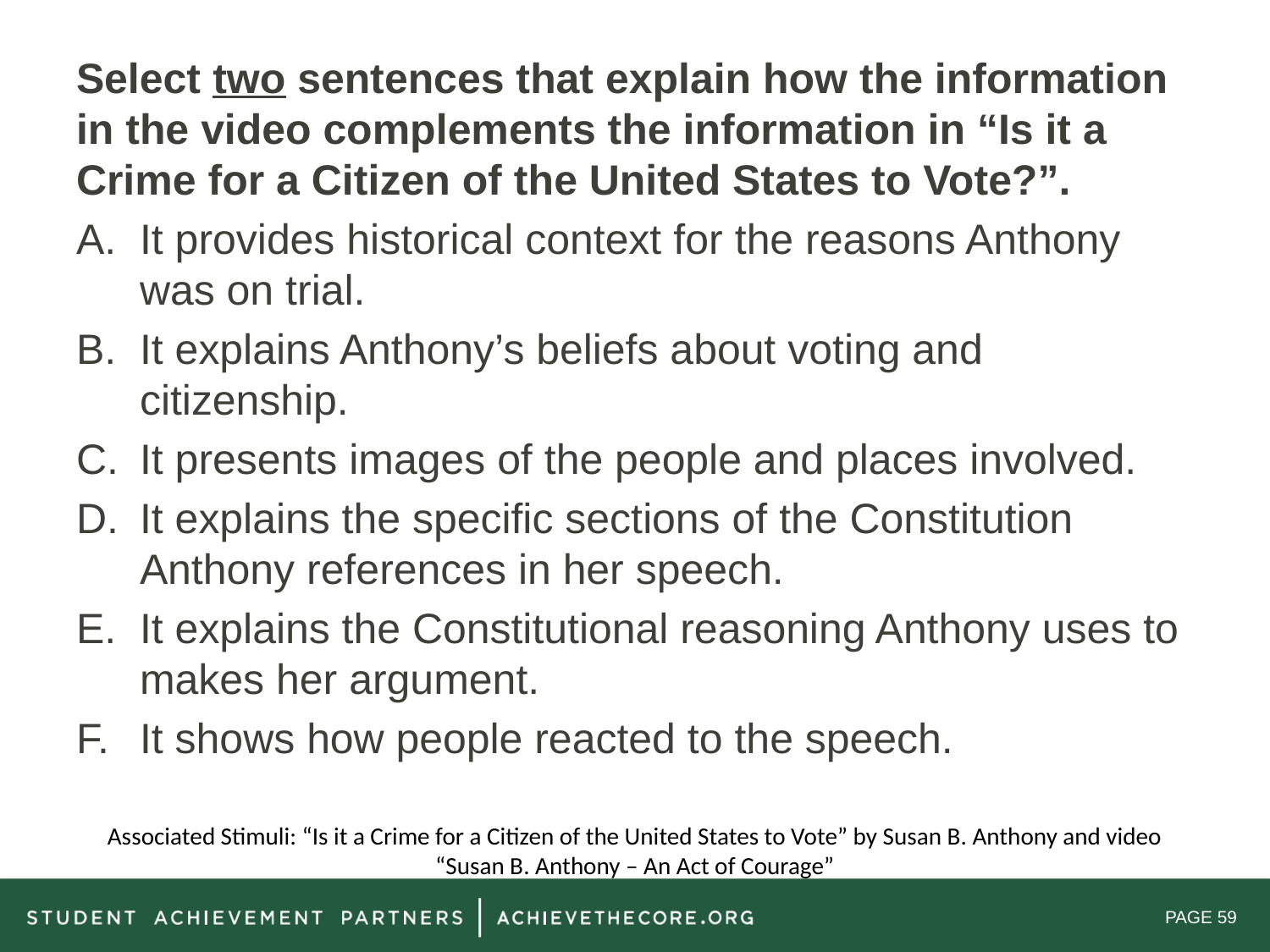

Select two sentences that explain how the information in the video complements the information in “Is it a Crime for a Citizen of the United States to Vote?”.
It provides historical context for the reasons Anthony was on trial.
It explains Anthony’s beliefs about voting and citizenship.
It presents images of the people and places involved.
It explains the specific sections of the Constitution Anthony references in her speech.
It explains the Constitutional reasoning Anthony uses to makes her argument.
It shows how people reacted to the speech.
Associated Stimuli: “Is it a Crime for a Citizen of the United States to Vote” by Susan B. Anthony and video “Susan B. Anthony – An Act of Courage”